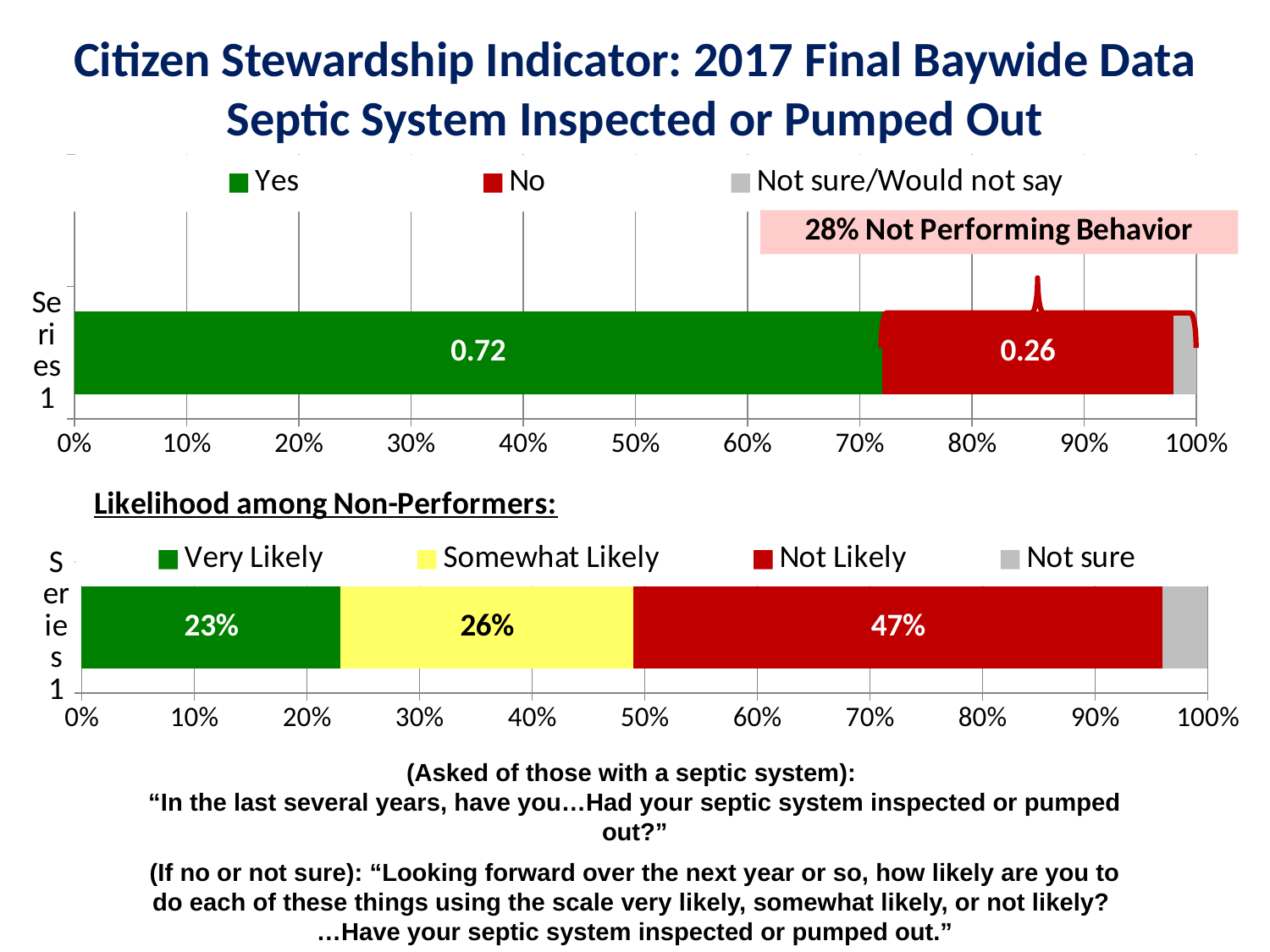

Citizen Stewardship Indicator: 2017 Final Baywide Data
Septic System Inspected or Pumped Out

### Chart

| Category | Yes | No | Not sure/Would not say |
|---|---|---|---|
|  | 0.72 | 0.26 | 0.02 |
|  | None | None | None |

### Chart

| Category | Very Likely | Somewhat Likely | Not Likely | Not sure |
|---|---|---|---|---|
|  | 0.23 | 0.26 | 0.47 | 0.04 |
(Asked of those with a septic system):
“In the last several years, have you…Had your septic system inspected or pumped out?”
(If no or not sure): “Looking forward over the next year or so, how likely are you to do each of these things using the scale very likely, somewhat likely, or not likely?
…Have your septic system inspected or pumped out.”